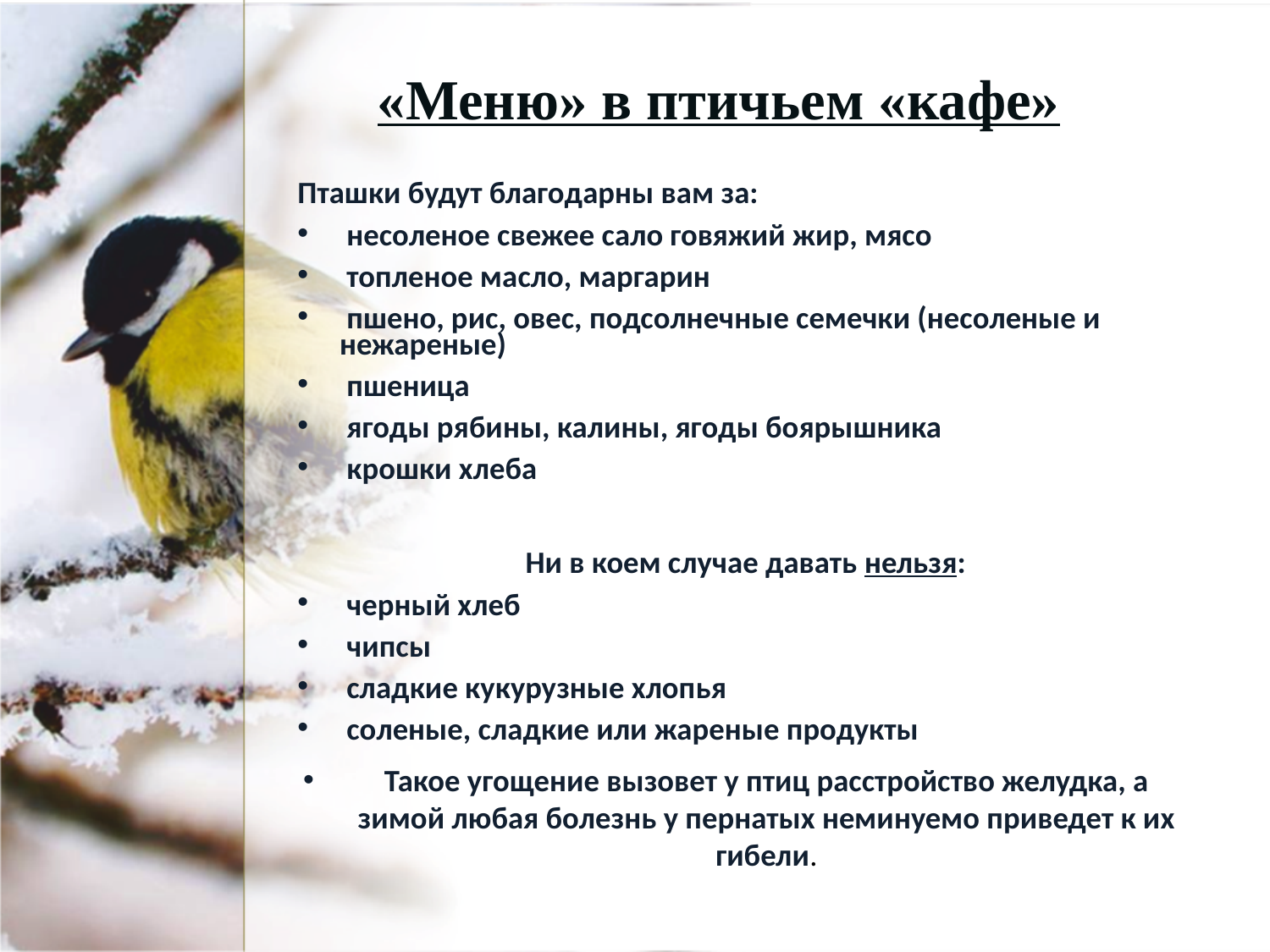

«Меню» в птичьем «кафе»
Пташки будут благодарны вам за:
 несоленое свежее сало говяжий жир, мясо
 топленое масло, маргарин
 пшено, рис, овес, подсолнечные семечки (несоленые и нежареные)
 пшеница
 ягоды рябины, калины, ягоды боярышника
 крошки хлеба

Ни в коем случае давать нельзя:
 черный хлеб
 чипсы
 сладкие кукурузные хлопья
 соленые, сладкие или жареные продукты
Такое угощение вызовет у птиц расстройство желудка, а зимой любая болезнь у пернатых неминуемо приведет к их гибели.